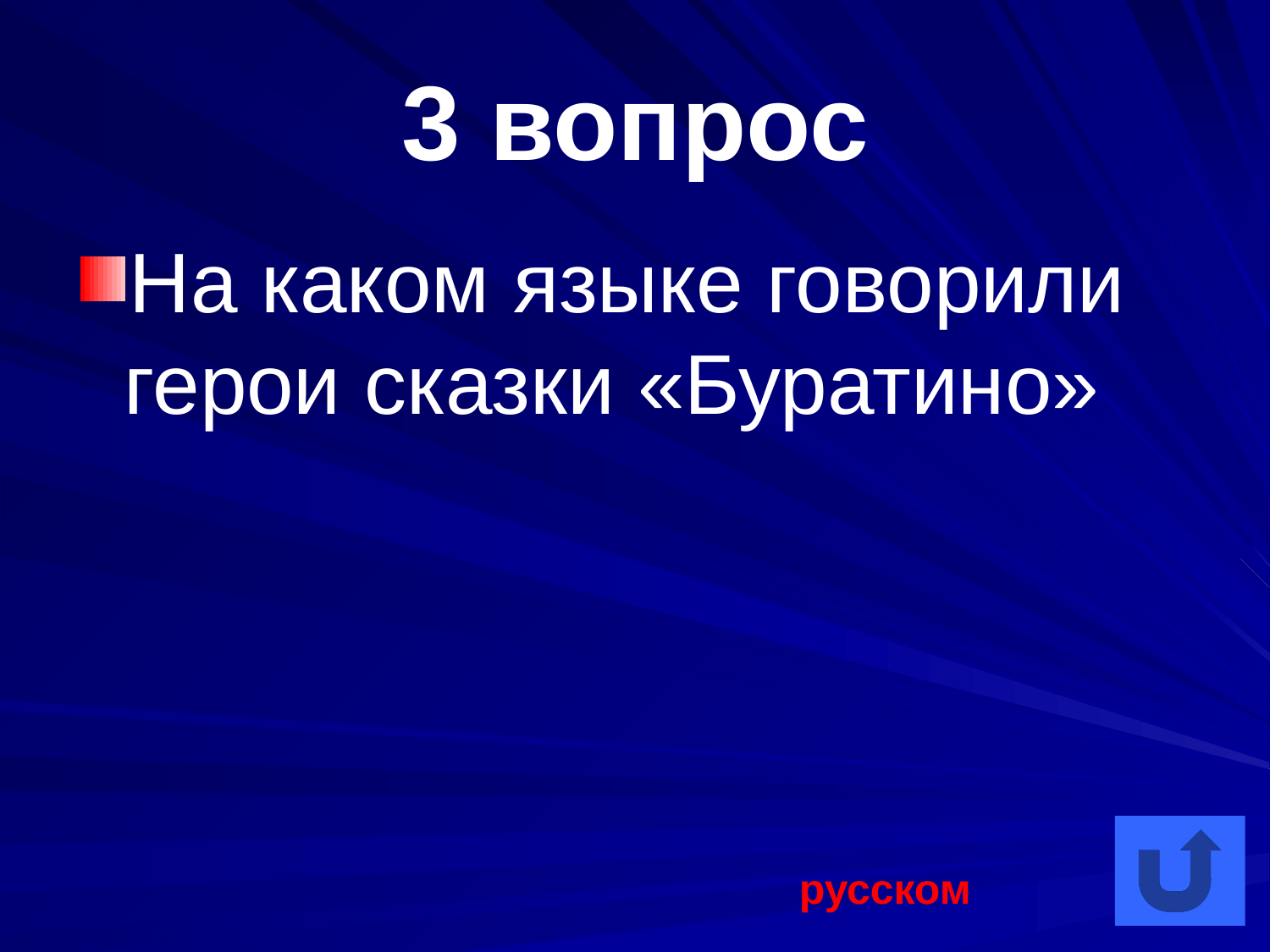

# 3 вопрос
На каком языке говорили герои сказки «Буратино»

русском